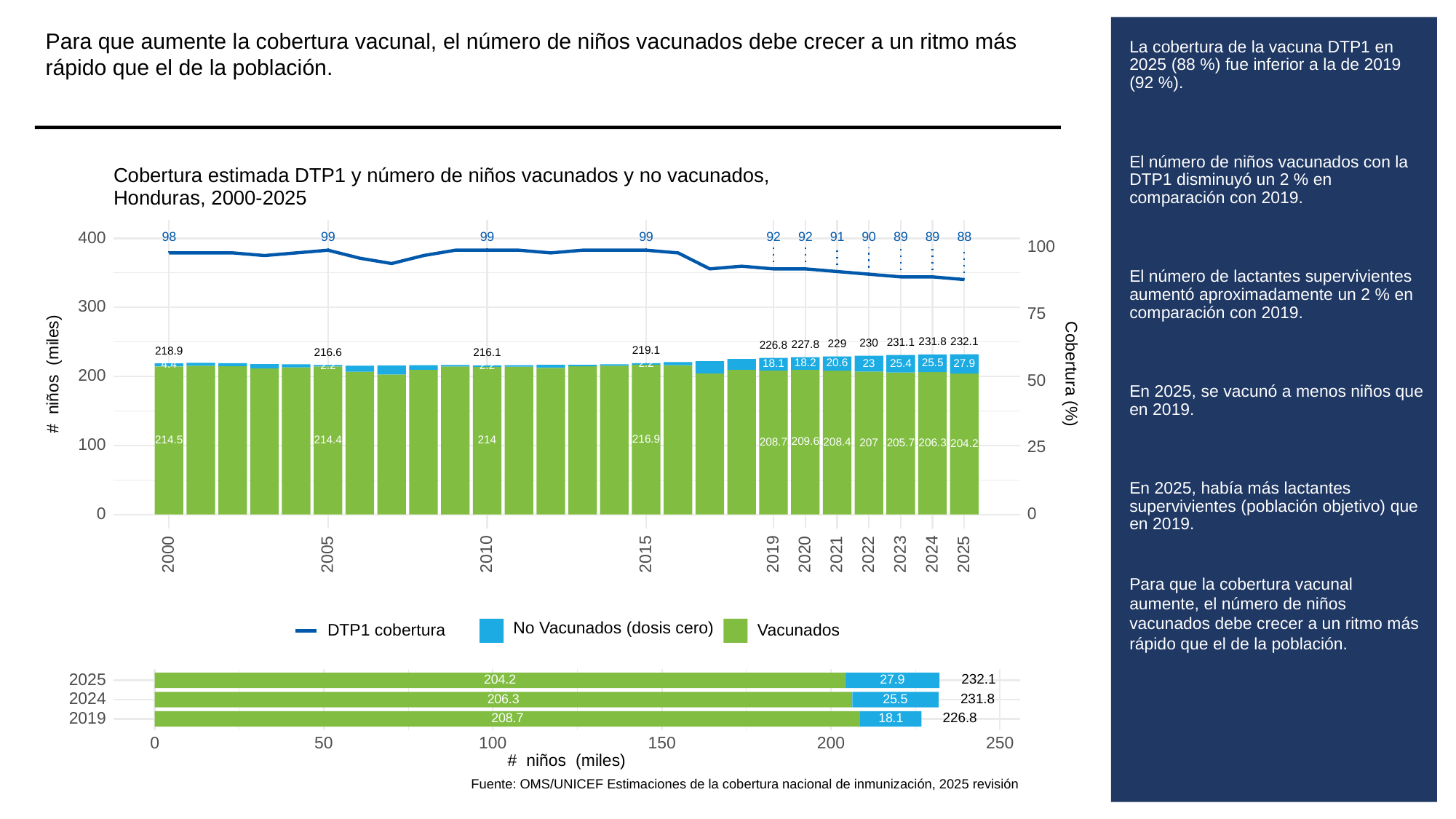

Para que aumente la cobertura vacunal, el número de niños vacunados debe crecer a un ritmo más rápido que el de la población.
# La cobertura de la vacuna DTP1 en 2025 (88 %) fue inferior a la de 2019 (92 %).

El número de niños vacunados con la DTP1 disminuyó un 2 % en comparación con 2019.

El número de lactantes supervivientes aumentó aproximadamente un 2 % en comparación con 2019.

En 2025, se vacunó a menos niños que en 2019.

En 2025, había más lactantes supervivientes (población objetivo) que en 2019.

Para que la cobertura vacunal aumente, el número de niños vacunados debe crecer a un ritmo más rápido que el de la población.

Cobertura estimada DTP1 y número de niños vacunados y no vacunados,
Honduras, 2000-2025

400
98
99
99
99
92
92
91
90
89
89
88

100

300

75
232.1
231.8
231.1
230
229
227.8
226.8

219.1
218.9
216.6
216.1

25.5
18.2
20.6
23
25.4
27.9
2.2
18.1
4.4

2.2
2.2

#  niños  (miles)
Cobertura (%)

200

50

216.9
214.5
214.4
214
209.6
208.7
208.4
207
206.3
100
205.7
204.2
25

0
0

2023
2000
2005
2010
2015
2019
2020
2021
2022
2024
2025

No Vacunados (dosis cero)
DTP1 cobertura
Vacunados

2025
232.1
204.2
27.9

2024
231.8
206.3
25.5

2019
226.8
208.7
18.1

0
50
100
150
200
250
#  niños  (miles)
Fuente: OMS/UNICEF Estimaciones de la cobertura nacional de inmunización, 2025 revisión